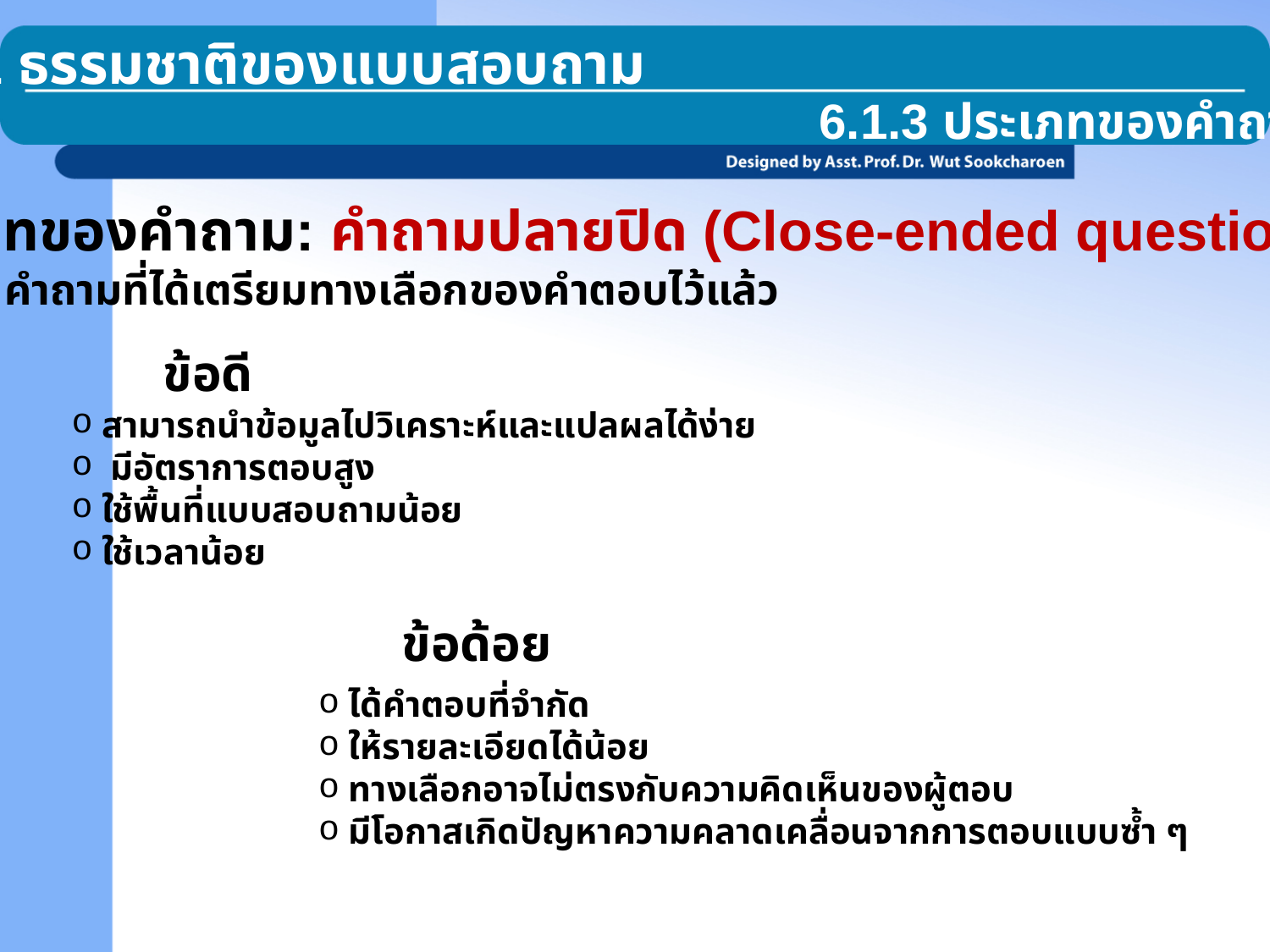

6.1 ธรรมชาติของแบบสอบถาม
6.1.3 ประเภทของคำถาม
ประเภทของคำถาม: คำถามปลายปิด (Close-ended questions)

คำถามที่ได้เตรียมทางเลือกของคำตอบไว้แล้ว
ข้อดี
 สามารถนำข้อมูลไปวิเคราะห์และแปลผลได้ง่าย
  มีอัตราการตอบสูง
 ใช้พื้นที่แบบสอบถามน้อย
 ใช้เวลาน้อย
ข้อด้อย
 ได้คำตอบที่จำกัด
 ให้รายละเอียดได้น้อย
 ทางเลือกอาจไม่ตรงกับความคิดเห็นของผู้ตอบ
 มีโอกาสเกิดปัญหาความคลาดเคลื่อนจากการตอบแบบซ้ำ ๆ